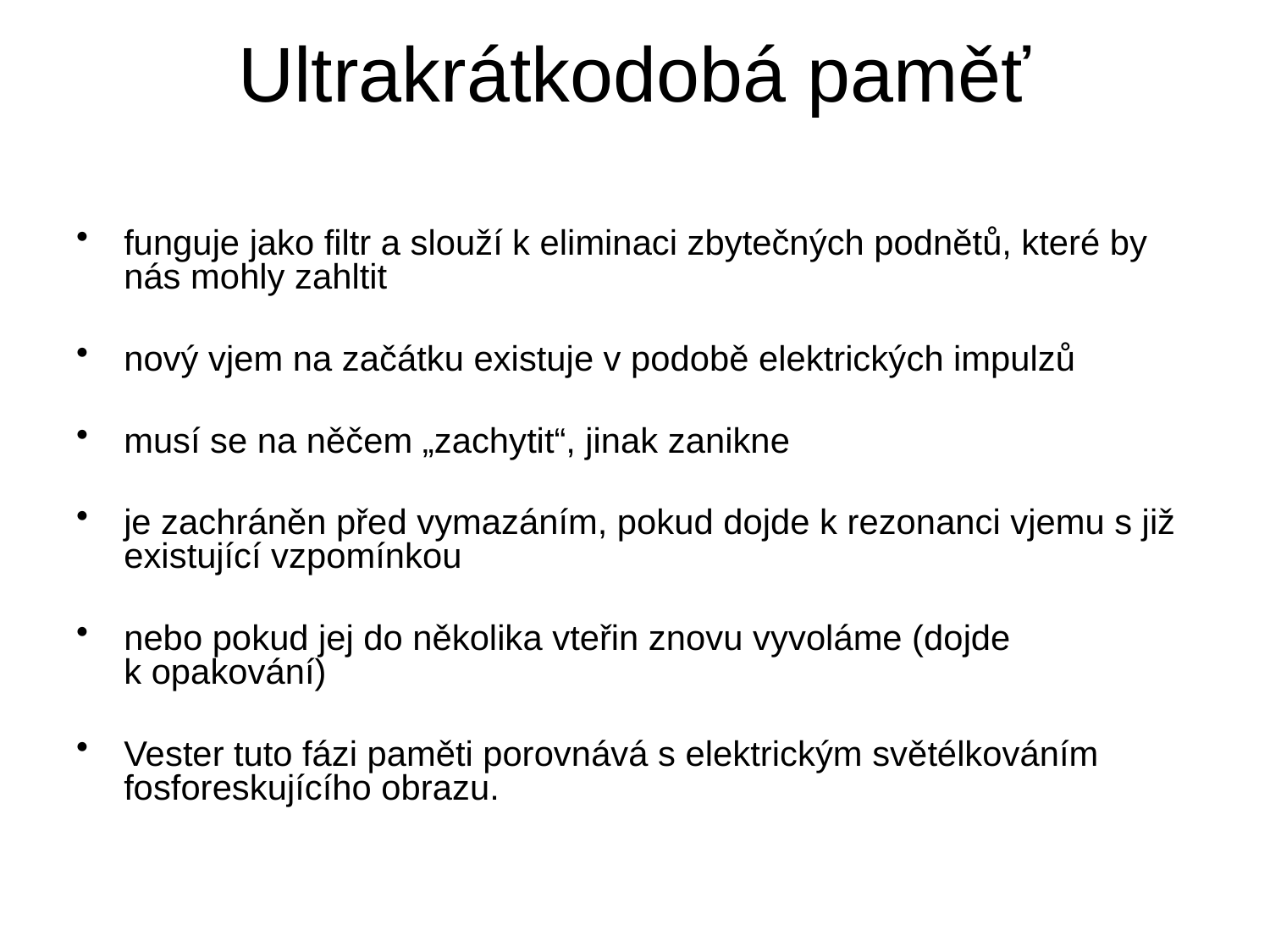

# Ultrakrátkodobá paměť
funguje jako filtr a slouží k eliminaci zbytečných podnětů, které by nás mohly zahltit

nový vjem na začátku existuje v podobě elektrických impulzů

musí se na něčem „zachytit“, jinak zanikne

je zachráněn před vymazáním, pokud dojde k rezonanci vjemu s již existující vzpomínkou

nebo pokud jej do několika vteřin znovu vyvoláme (dojde k opakování)

Vester tuto fázi paměti porovnává s elektrickým světélkováním fosforeskujícího obrazu.